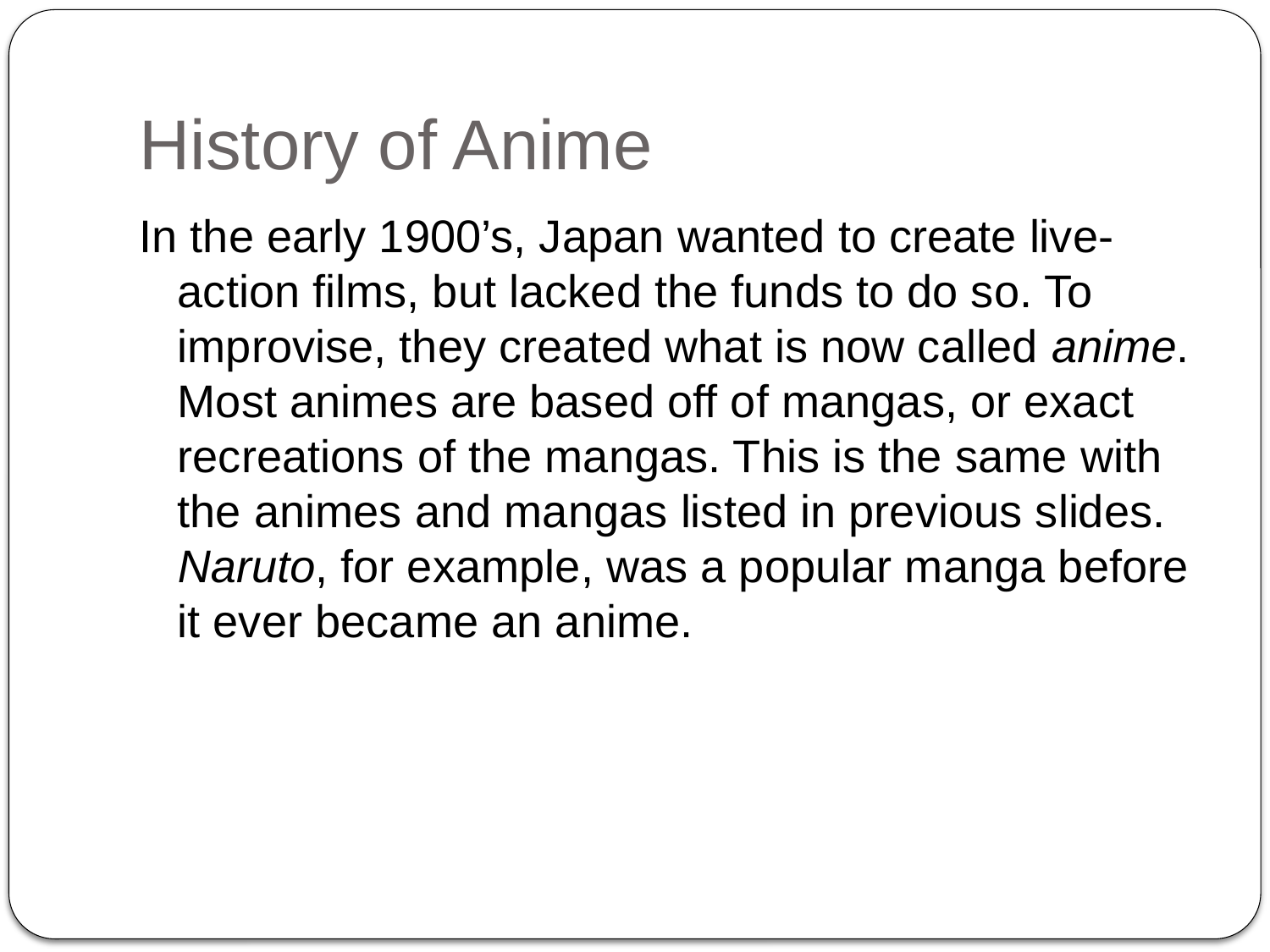

# History of Anime
In the early 1900’s, Japan wanted to create live-action films, but lacked the funds to do so. To improvise, they created what is now called anime. Most animes are based off of mangas, or exact recreations of the mangas. This is the same with the animes and mangas listed in previous slides. Naruto, for example, was a popular manga before it ever became an anime.